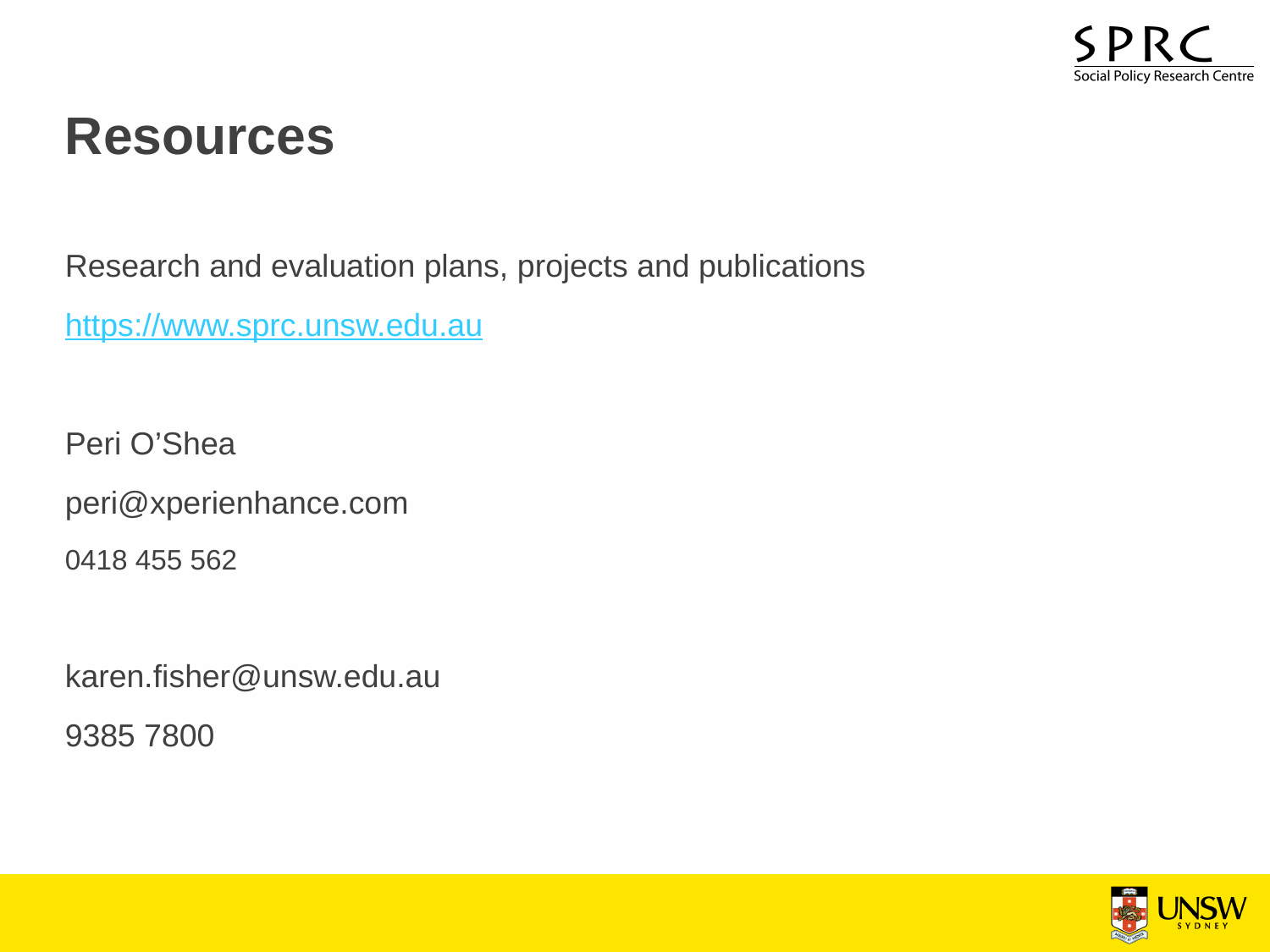

# Resources

Research and evaluation plans, projects and publications
https://www.sprc.unsw.edu.au

Peri O’Shea
peri@xperienhance.com
0418 455 562

karen.fisher@unsw.edu.au
9385 7800